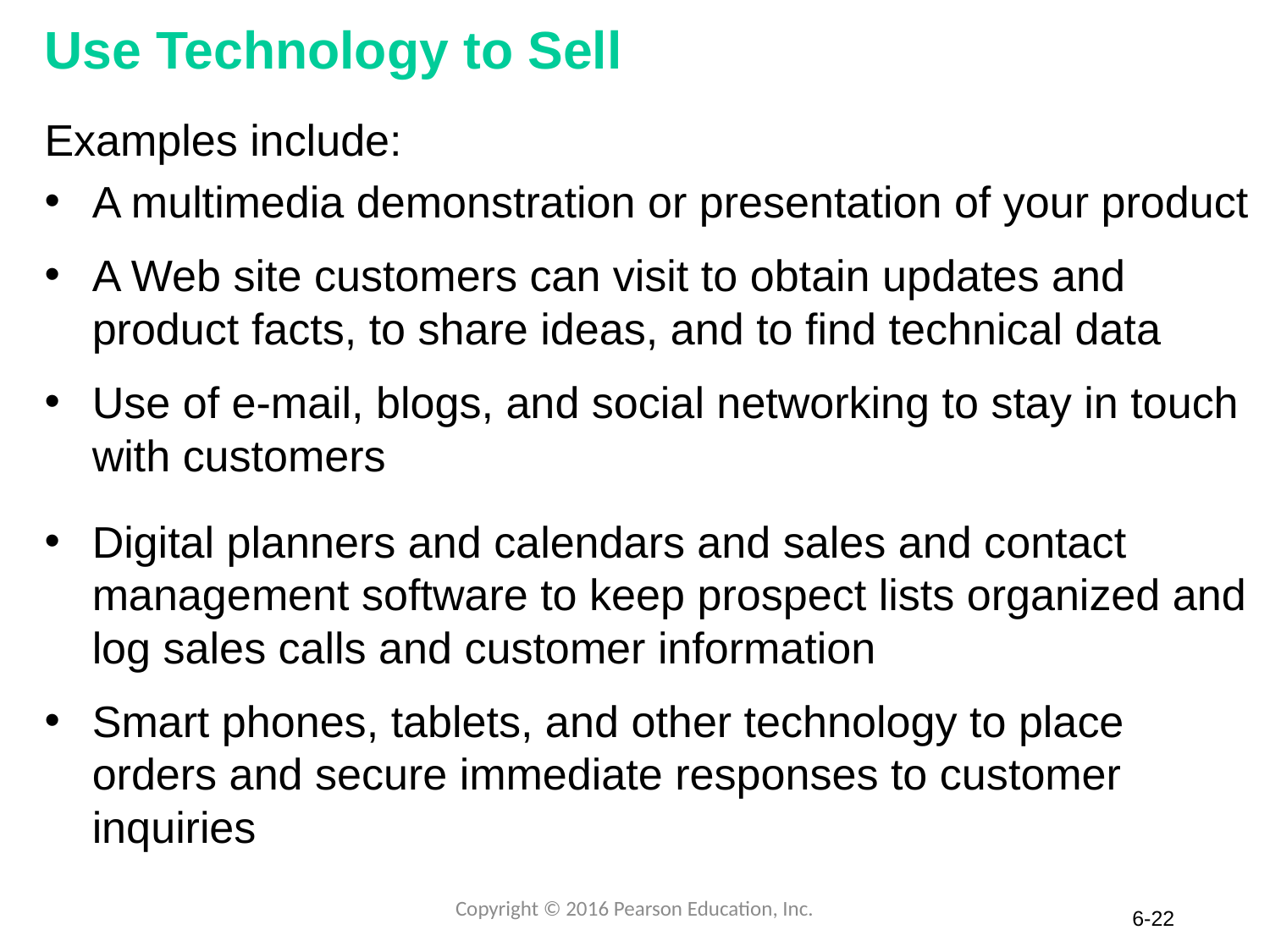

# Use Technology to Sell
Examples include:
A multimedia demonstration or presentation of your product

A Web site customers can visit to obtain updates and product facts, to share ideas, and to find technical data

Use of e-mail, blogs, and social networking to stay in touch with customers

Digital planners and calendars and sales and contact management software to keep prospect lists organized and log sales calls and customer information

Smart phones, tablets, and other technology to place orders and secure immediate responses to customer inquiries
Copyright © 2016 Pearson Education, Inc.